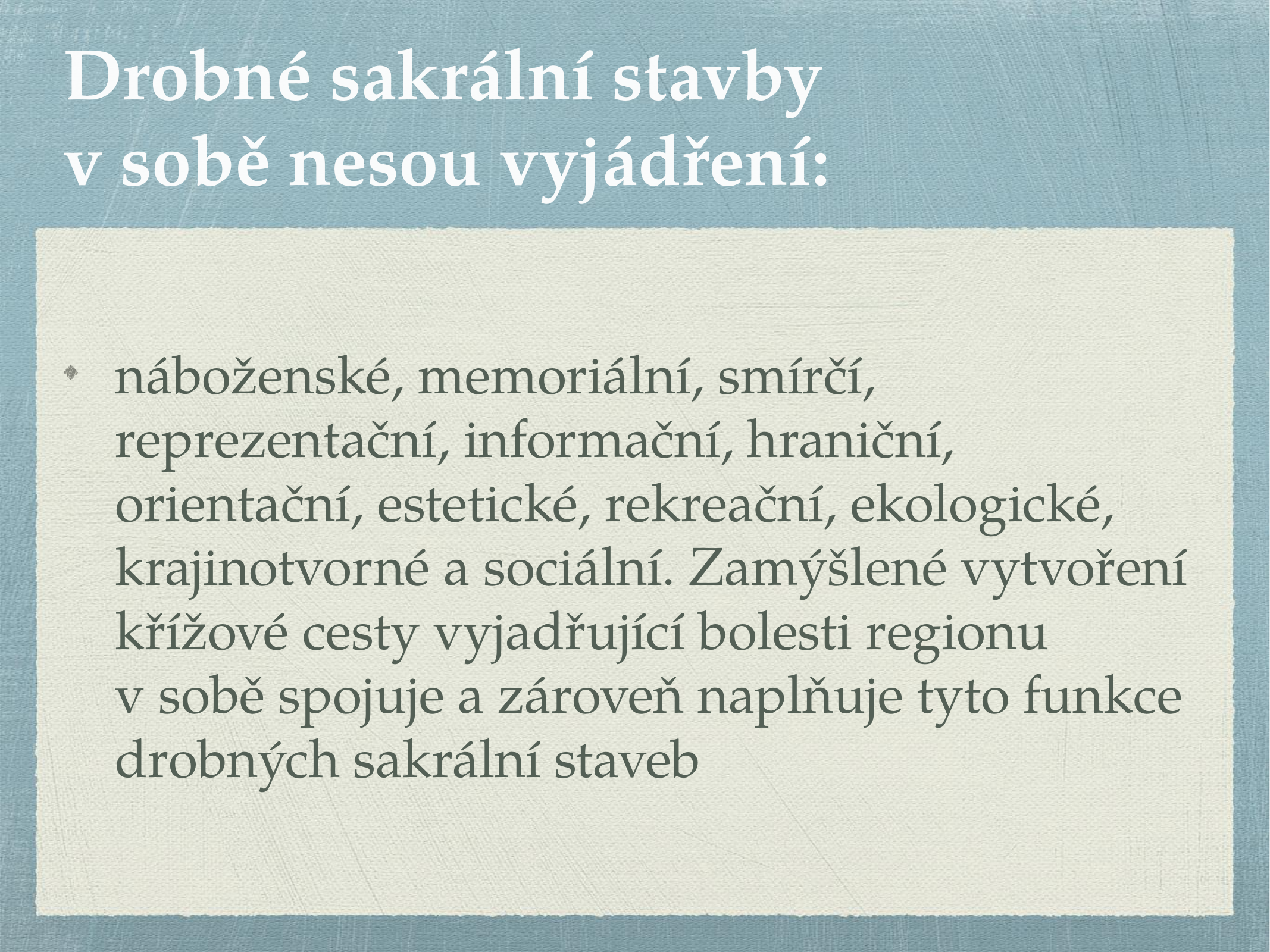

# Drobné sakrální stavby v sobě nesou vyjádření:
náboženské, memoriální, smírčí, reprezentační, informační, hraniční, orientační, estetické, rekreační, ekologické, krajinotvorné a sociální. Zamýšlené vytvoření křížové cesty vyjadřující bolesti regionu v sobě spojuje a zároveň naplňuje tyto funkce drobných sakrální staveb